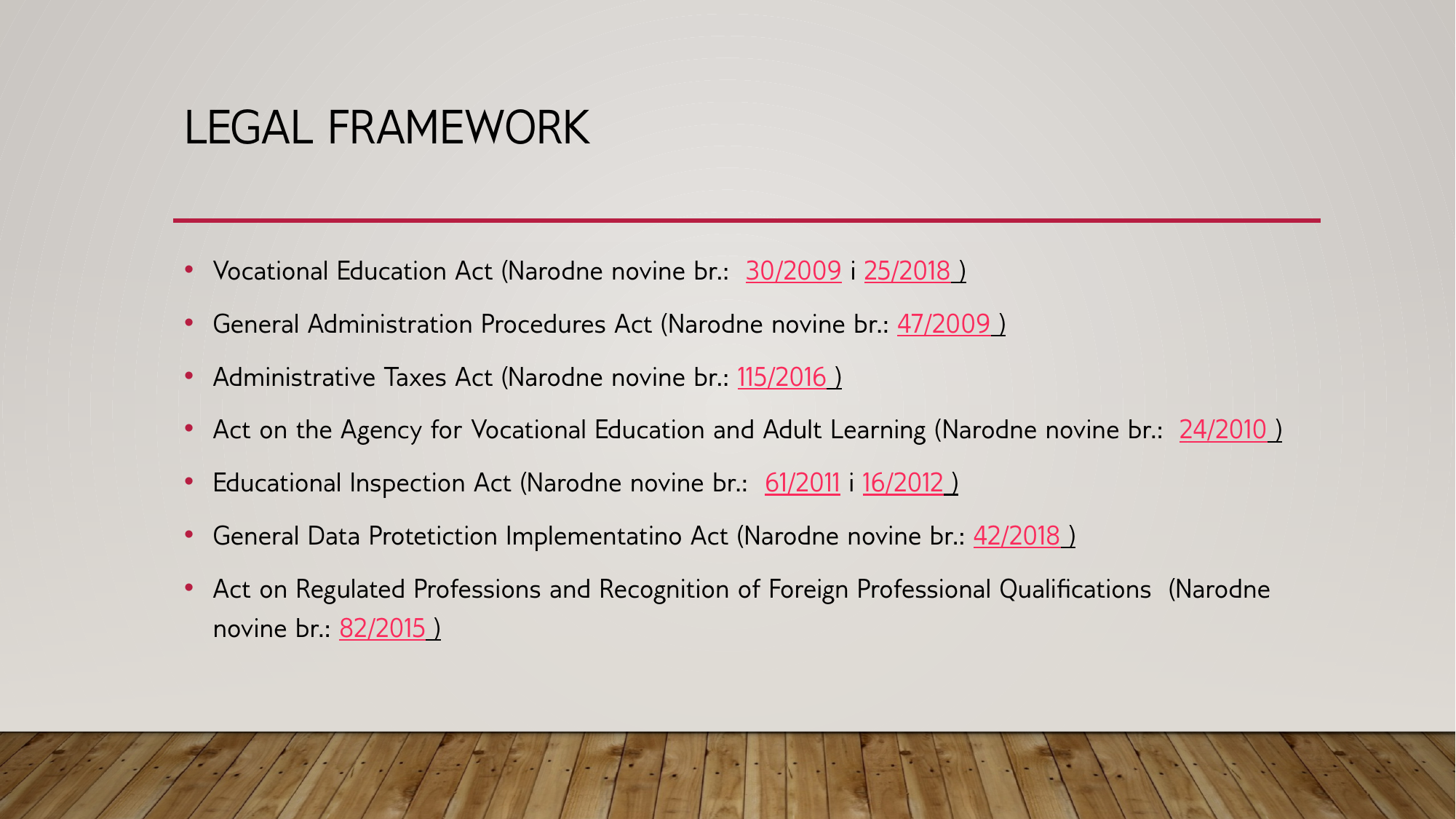

# Legal framework
Vocational Education Act (Narodne novine br.:  30/2009 i 25/2018 )
General Administration Procedures Act (Narodne novine br.: 47/2009 )
Administrative Taxes Act (Narodne novine br.: 115/2016 )
Act on the Agency for Vocational Education and Adult Learning (Narodne novine br.:  24/2010 )
Educational Inspection Act (Narodne novine br.:  61/2011 i 16/2012 )
General Data Protetiction Implementatino Act (Narodne novine br.: 42/2018 )
Act on Regulated Professions and Recognition of Foreign Professional Qualifications  (Narodne novine br.: 82/2015 )